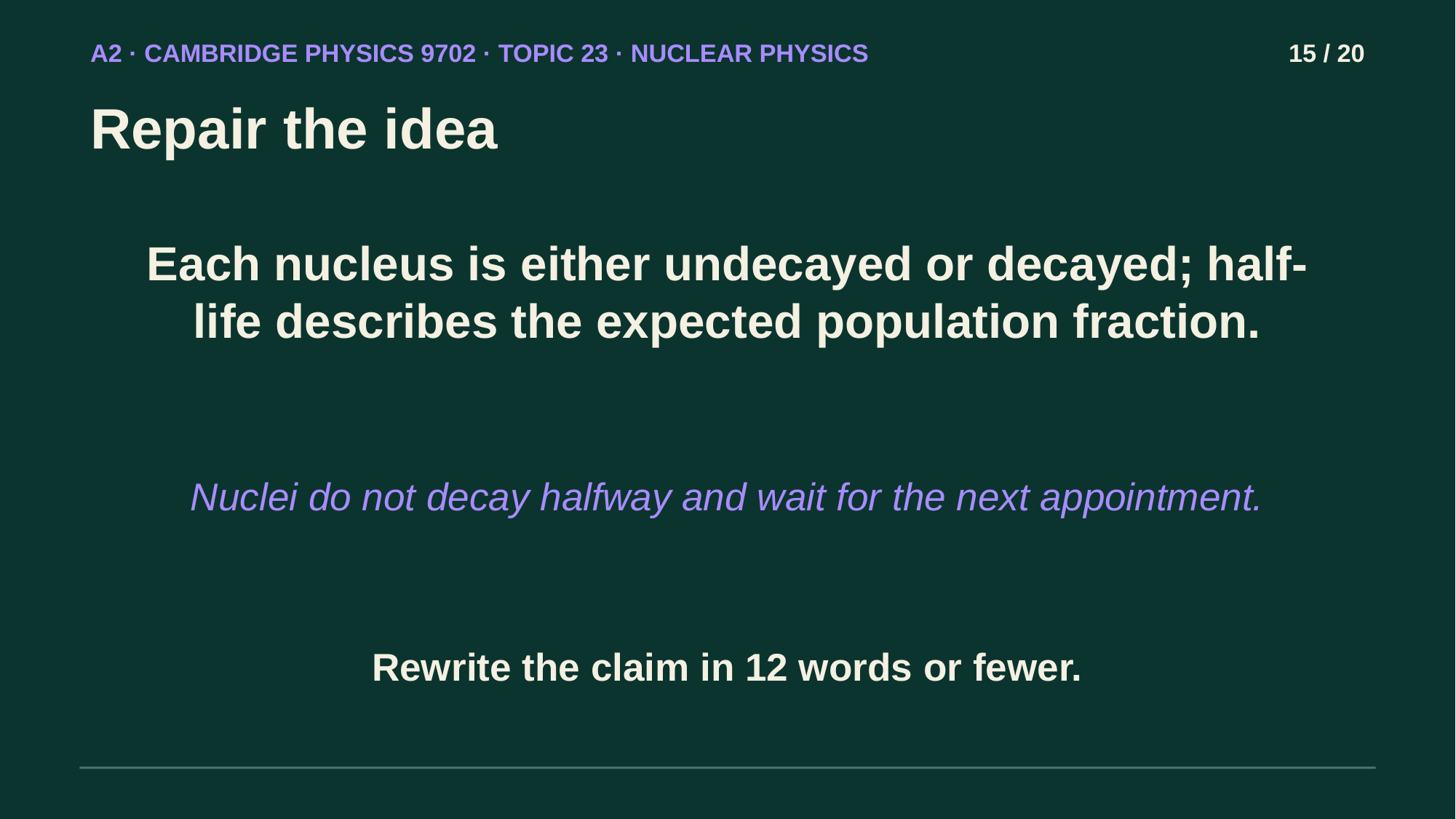

A2 · CAMBRIDGE PHYSICS 9702 · TOPIC 23 · NUCLEAR PHYSICS
15 / 20
Repair the idea
Each nucleus is either undecayed or decayed; half-life describes the expected population fraction.
Nuclei do not decay halfway and wait for the next appointment.
Rewrite the claim in 12 words or fewer.